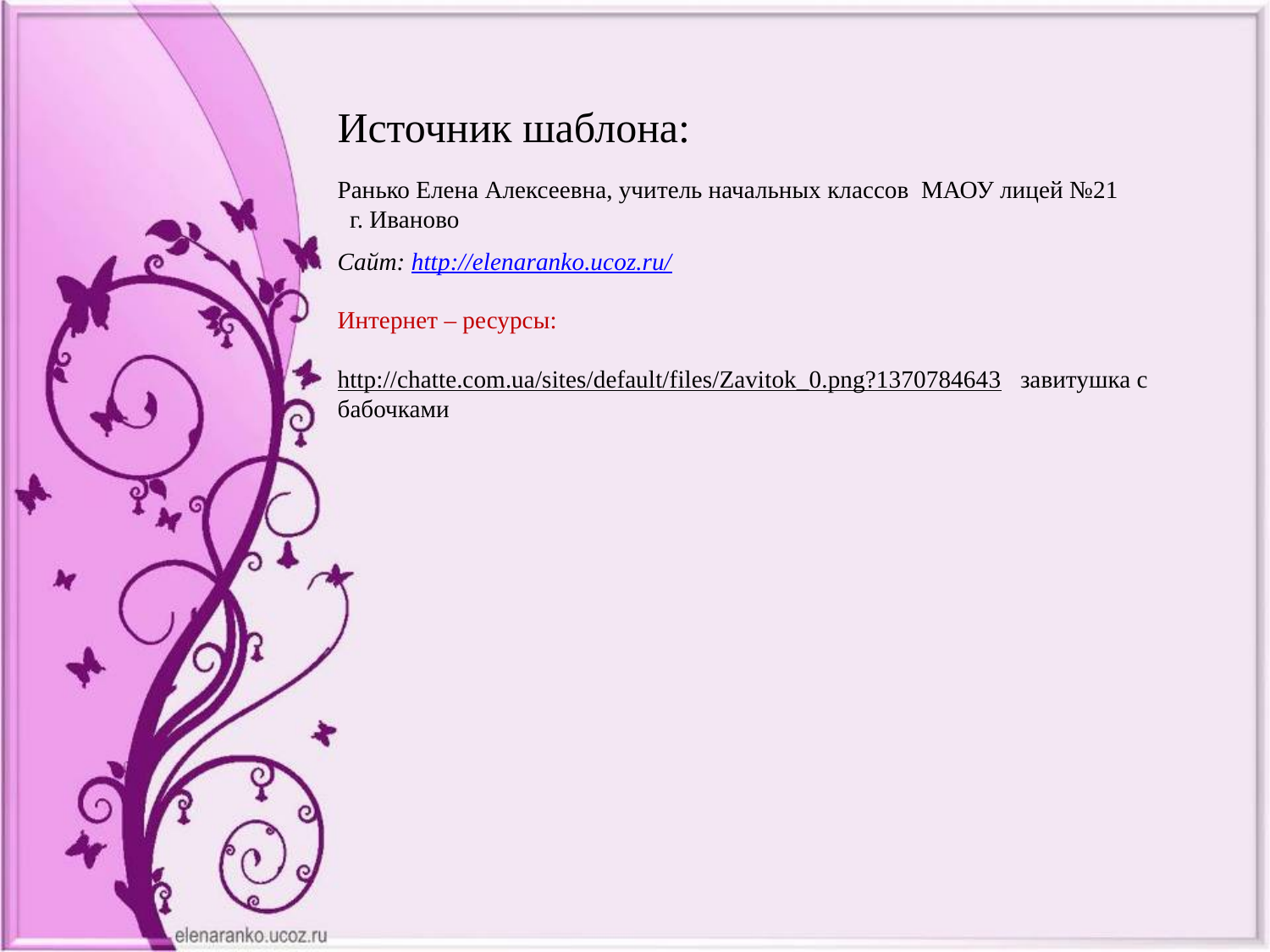

Источник шаблона:

Ранько Елена Алексеевна, учитель начальных классов  МАОУ лицей №21
  г. Иваново

Сайт: http://elenaranko.ucoz.ru/

Интернет – ресурсы:

http://chatte.com.ua/sites/default/files/Zavitok_0.png?1370784643   завитушка с бабочками